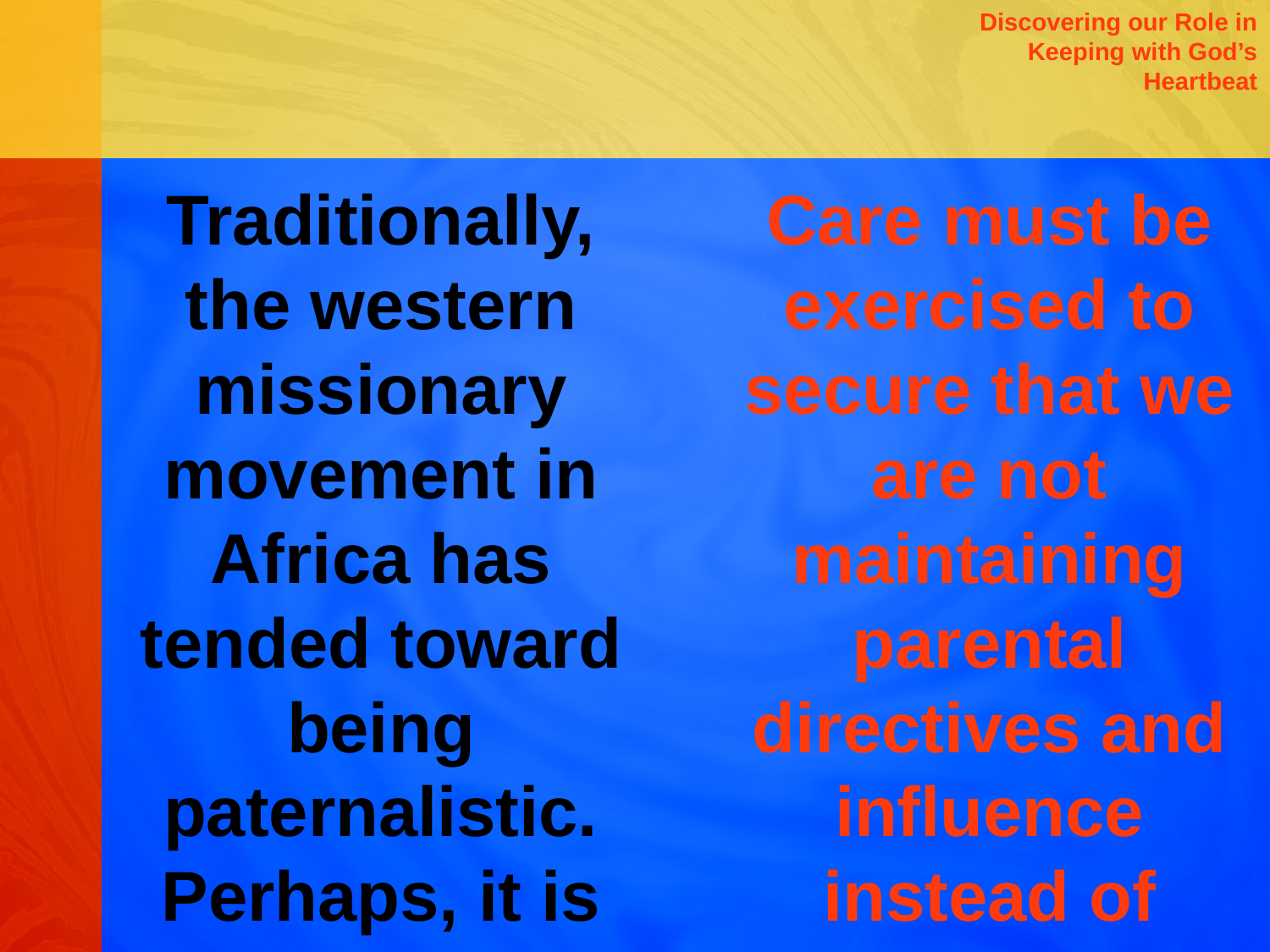

Discovering our Role in Keeping with God’s Heartbeat
Care must be exercised to secure that we are not maintaining parental directives and influence instead of partnership.
Traditionally, the western missionary movement in Africa has tended toward being paternalistic. Perhaps, it is this way in other areas of the world.